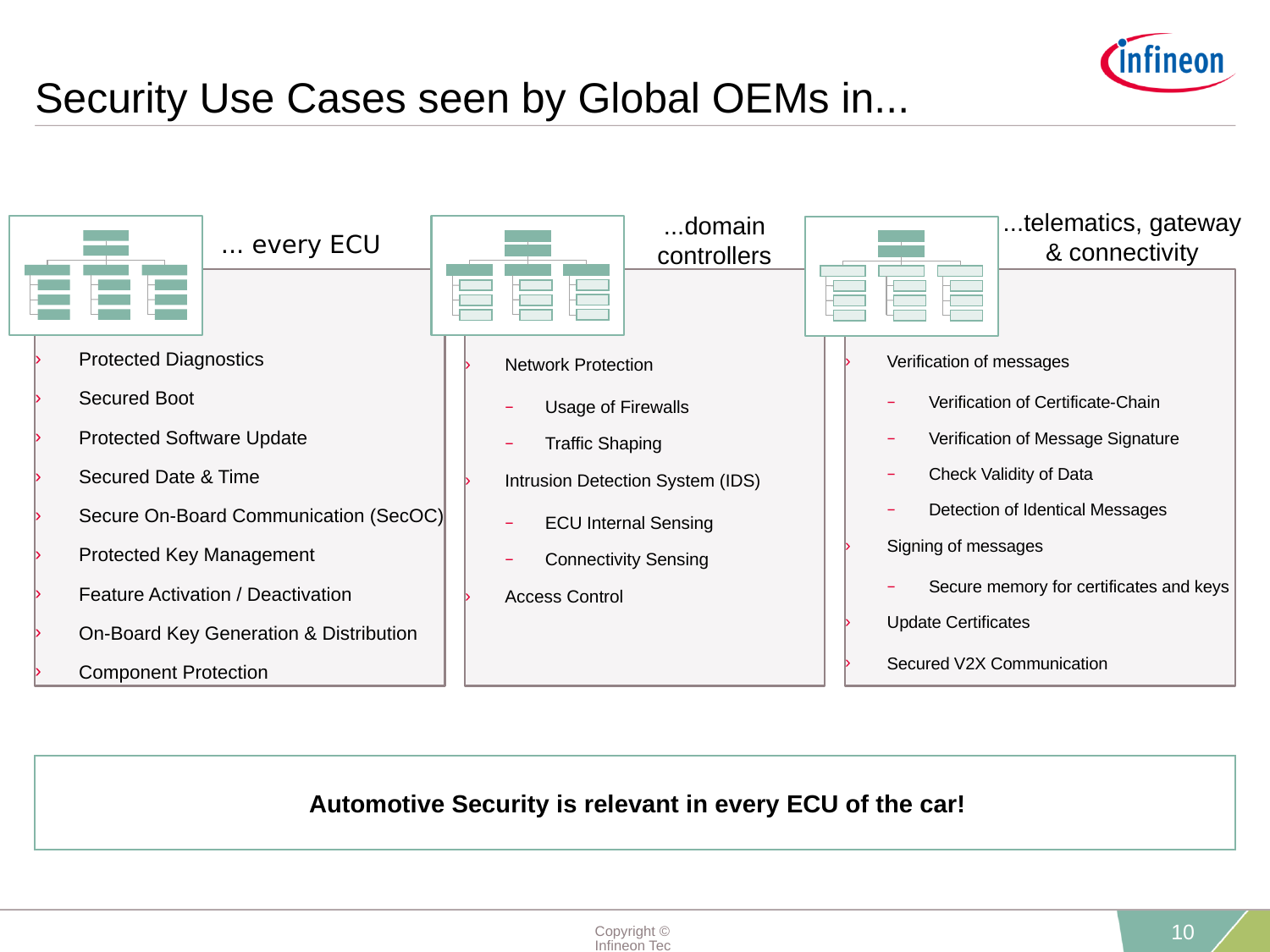

# Security Use Cases seen by Global OEMs in...
...telematics, gateway & connectivity
...domain controllers

... every ECU

Protected Diagnostics
Secured Boot
Protected Software Update
Secured Date & Time
Secure On-Board Communication (SecOC)
Protected Key Management
Feature Activation / Deactivation
On-Board Key Generation & Distribution
Component Protection

Network Protection
Usage of Firewalls
Traffic Shaping
Intrusion Detection System (IDS)
ECU Internal Sensing
Connectivity Sensing
Access Control

Verification of messages
Verification of Certificate-Chain
Verification of Message Signature
Check Validity of Data
Detection of Identical Messages
Signing of messages
Secure memory for certificates and keys
Update Certificates
Secured V2X Communication

Automotive Security is relevant in every ECU of the car!
Copyright © Infineon Technologies AG 2020. All rights reserved.
10